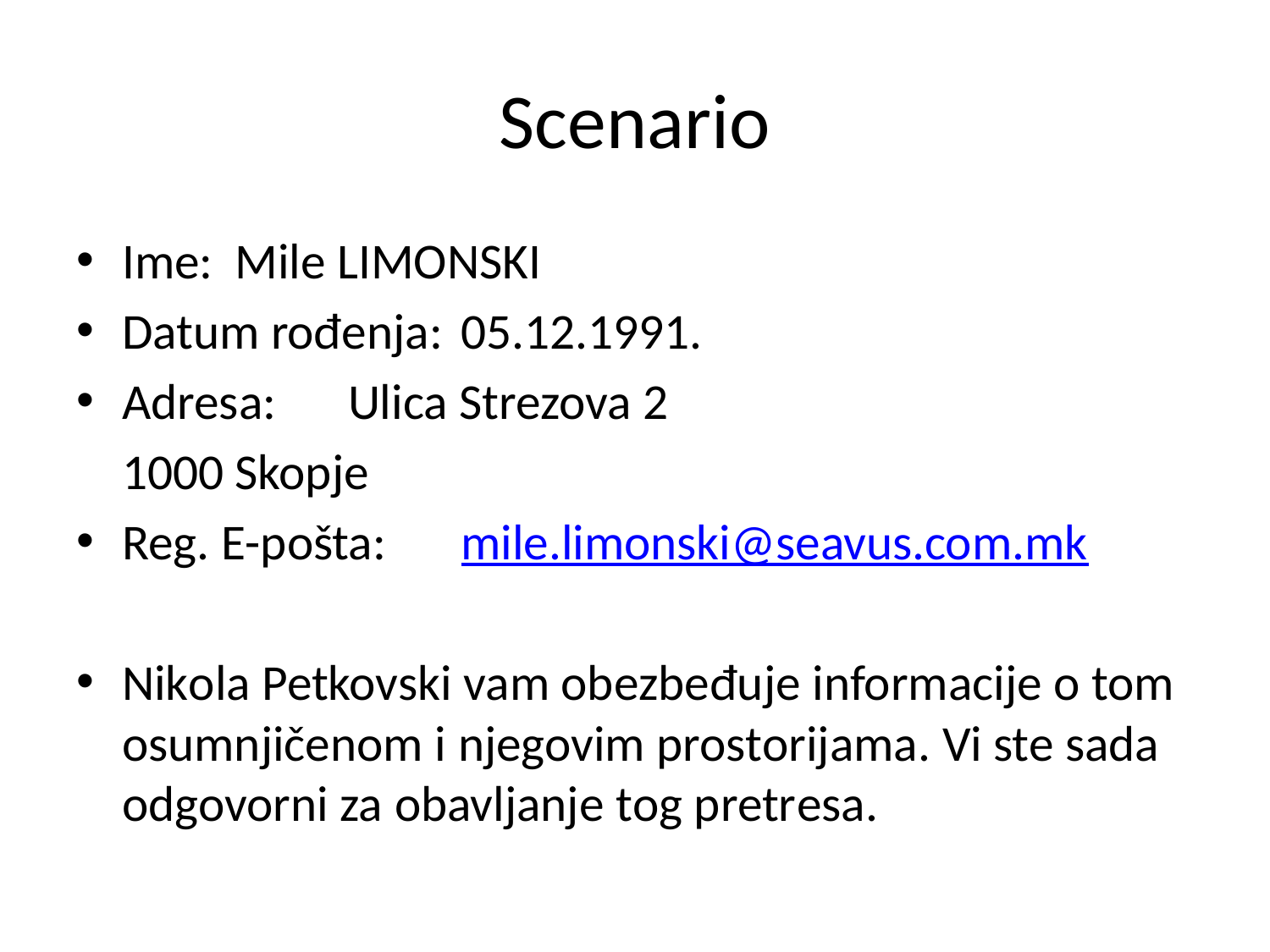

# Scenario
Ime: 		Mile LIMONSKI
Datum rođenja: 	05.12.1991.
Adresa:		Ulica Strezova 2
						1000 Skopje
Reg. E-pošta:	mile.limonski@seavus.com.mk

Nikola Petkovski vam obezbeđuje informacije o tom osumnjičenom i njegovim prostorijama. Vi ste sada odgovorni za obavljanje tog pretresa.